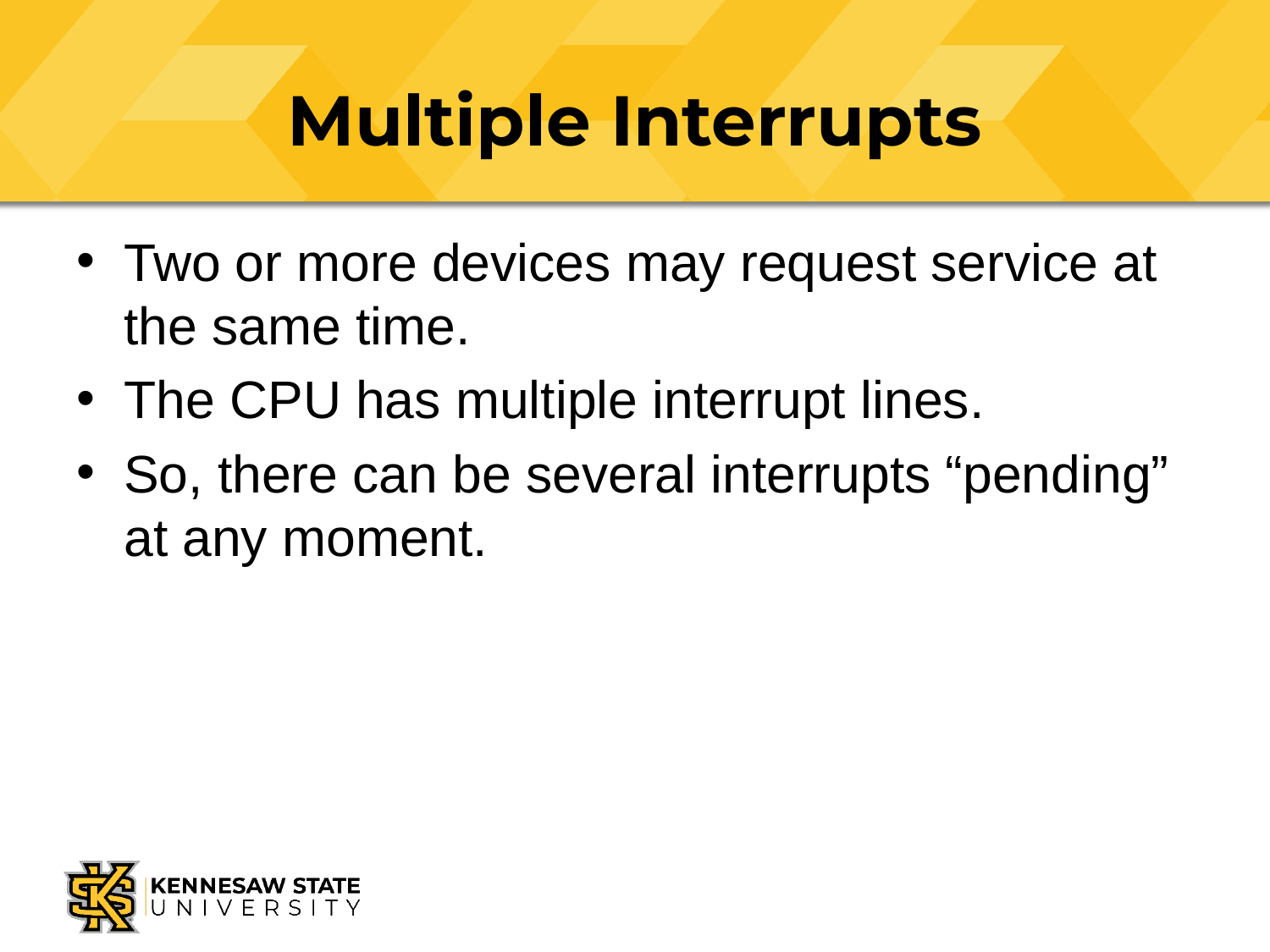

# Multiple Interrupts
Two or more devices may request service at the same time.
The CPU has multiple interrupt lines.
So, there can be several interrupts “pending” at any moment.